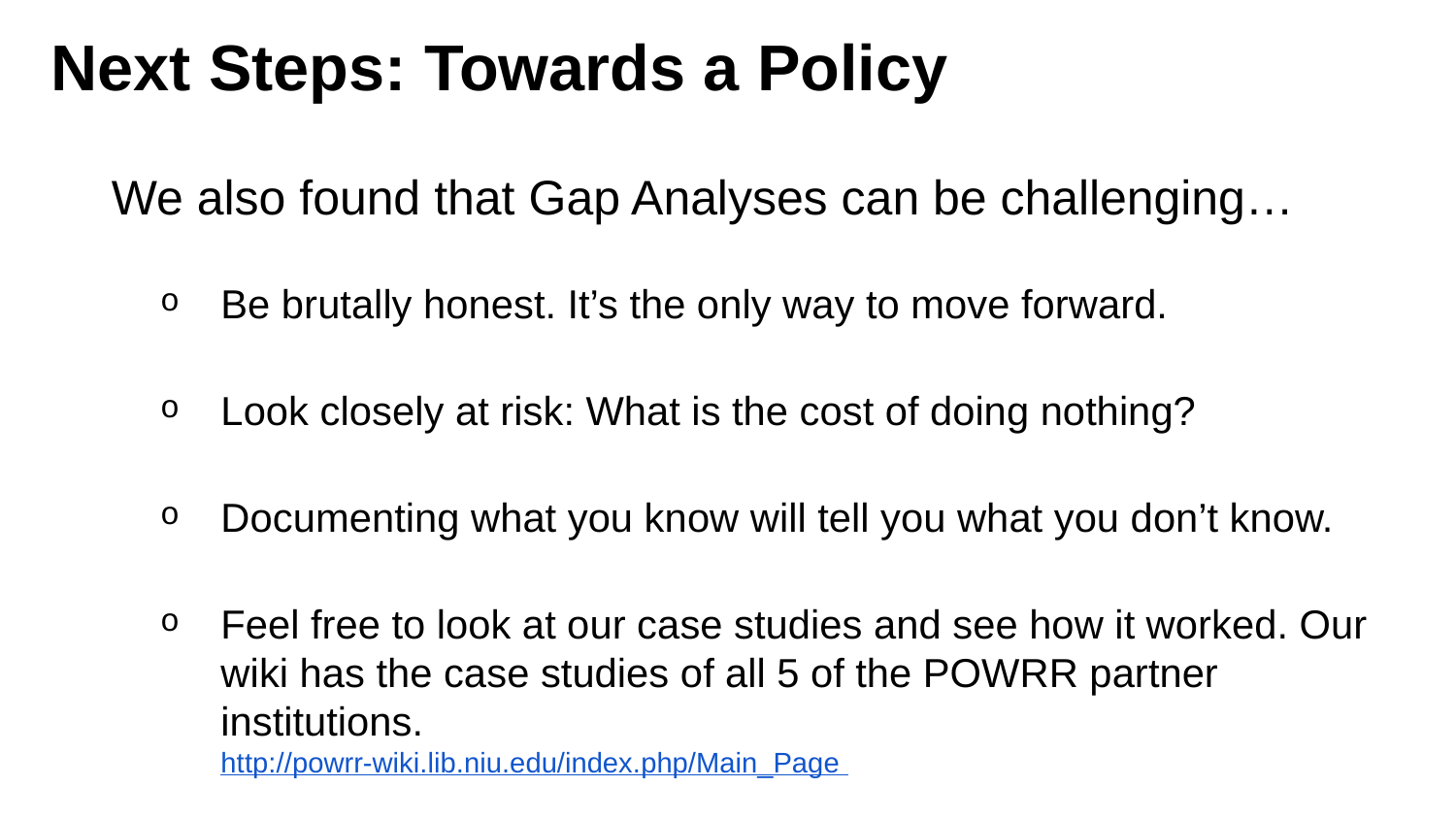

Next Steps: Towards a Policy
# We also found that Gap Analyses can be challenging…
Be brutally honest. It’s the only way to move forward.
Look closely at risk: What is the cost of doing nothing?
Documenting what you know will tell you what you don’t know.
Feel free to look at our case studies and see how it worked. Our wiki has the case studies of all 5 of the POWRR partner institutions.
http://powrr-wiki.lib.niu.edu/index.php/Main_Page